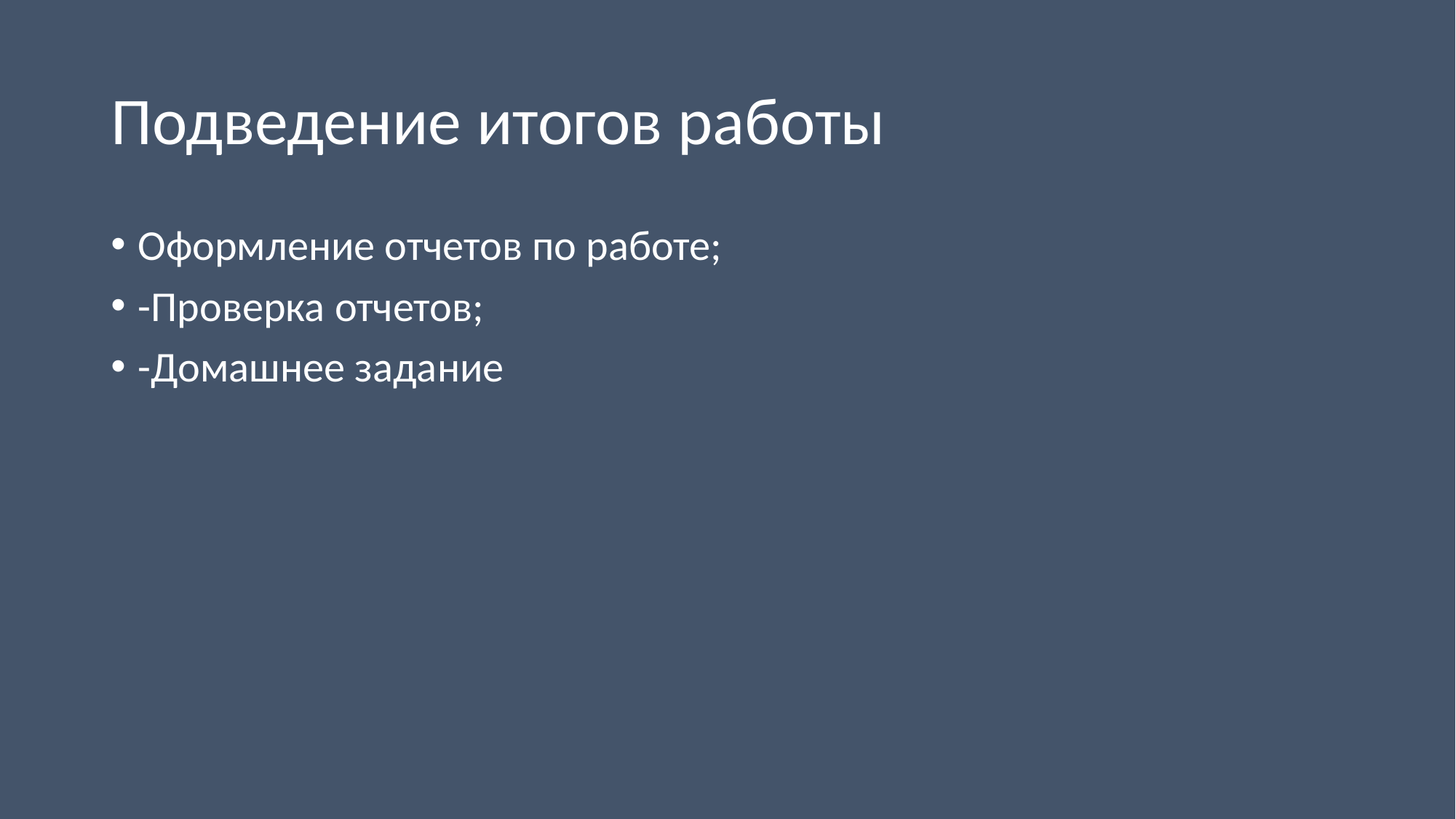

# Подведение итогов работы
Оформление отчетов по работе;
-Проверка отчетов;
-Домашнее задание